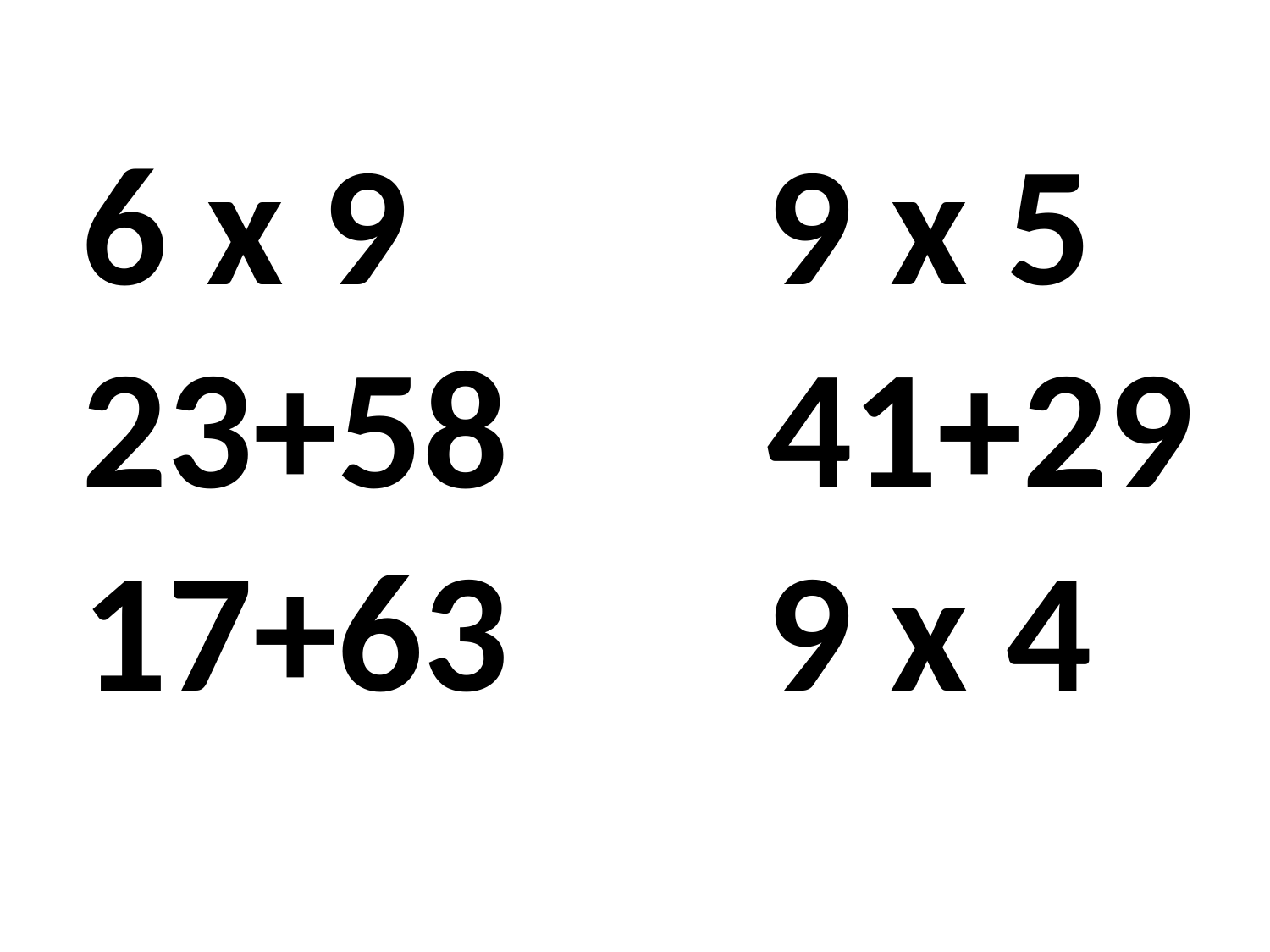

6 х 9
23+58
17+63
9 х 5
41+29
9 х 4